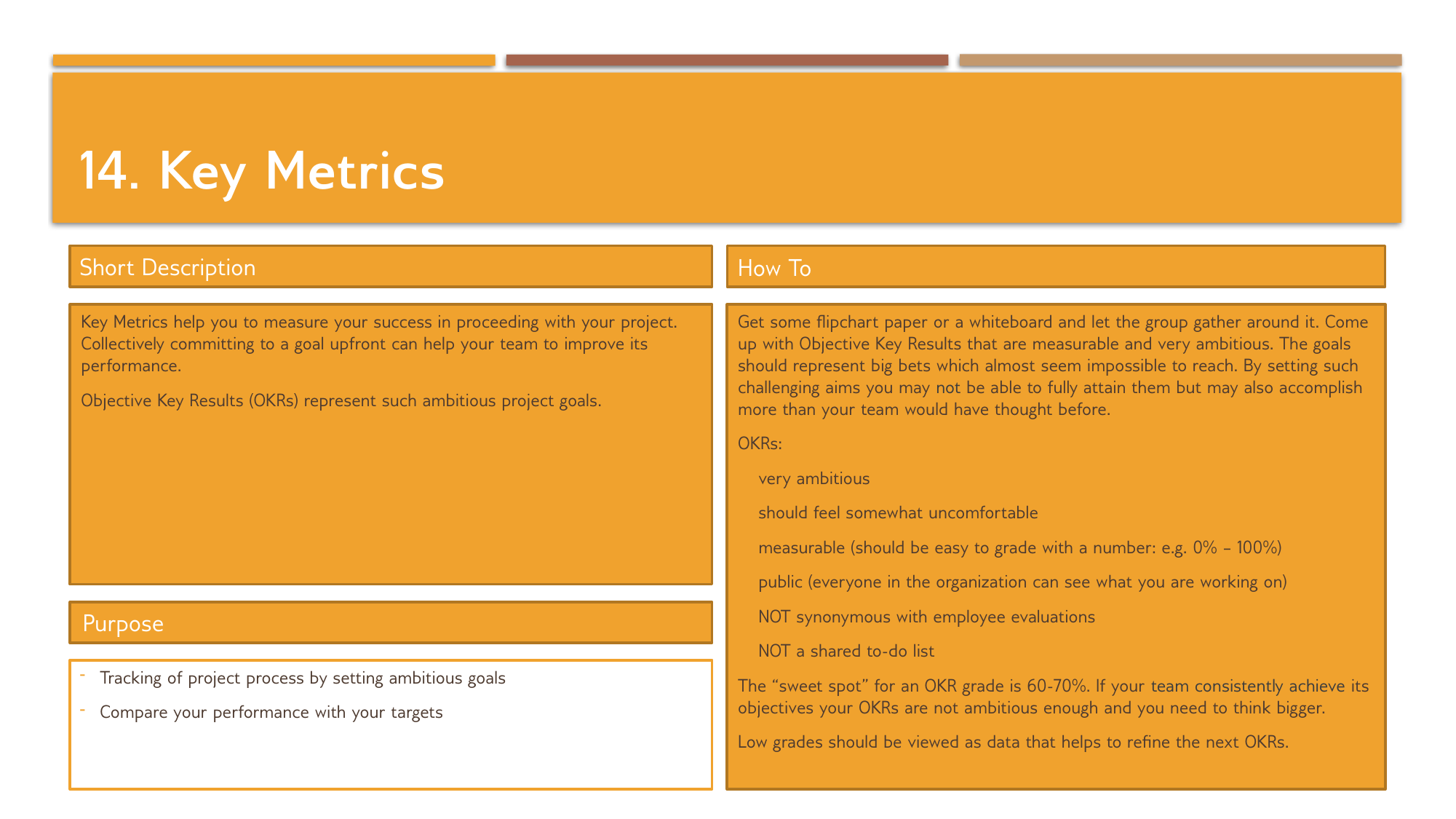

# 14. Key Metrics
Short Description
How To
Get some flipchart paper or a whiteboard and let the group gather around it. Come up with Objective Key Results that are measurable and very ambitious. The goals should represent big bets which almost seem impossible to reach. By setting such challenging aims you may not be able to fully attain them but may also accomplish more than your team would have thought before.
OKRs:
very ambitious
should feel somewhat uncomfortable
measurable (should be easy to grade with a number: e.g. 0% – 100%)
public (everyone in the organization can see what you are working on)
NOT synonymous with employee evaluations
NOT a shared to-do list
The “sweet spot” for an OKR grade is 60-70%. If your team consistently achieve its objectives your OKRs are not ambitious enough and you need to think bigger.
Low grades should be viewed as data that helps to refine the next OKRs.
Key Metrics help you to measure your success in proceeding with your project. Collectively committing to a goal upfront can help your team to improve its performance.
Objective Key Results (OKRs) represent such ambitious project goals.
Purpose
Tracking of project process by setting ambitious goals
Compare your performance with your targets